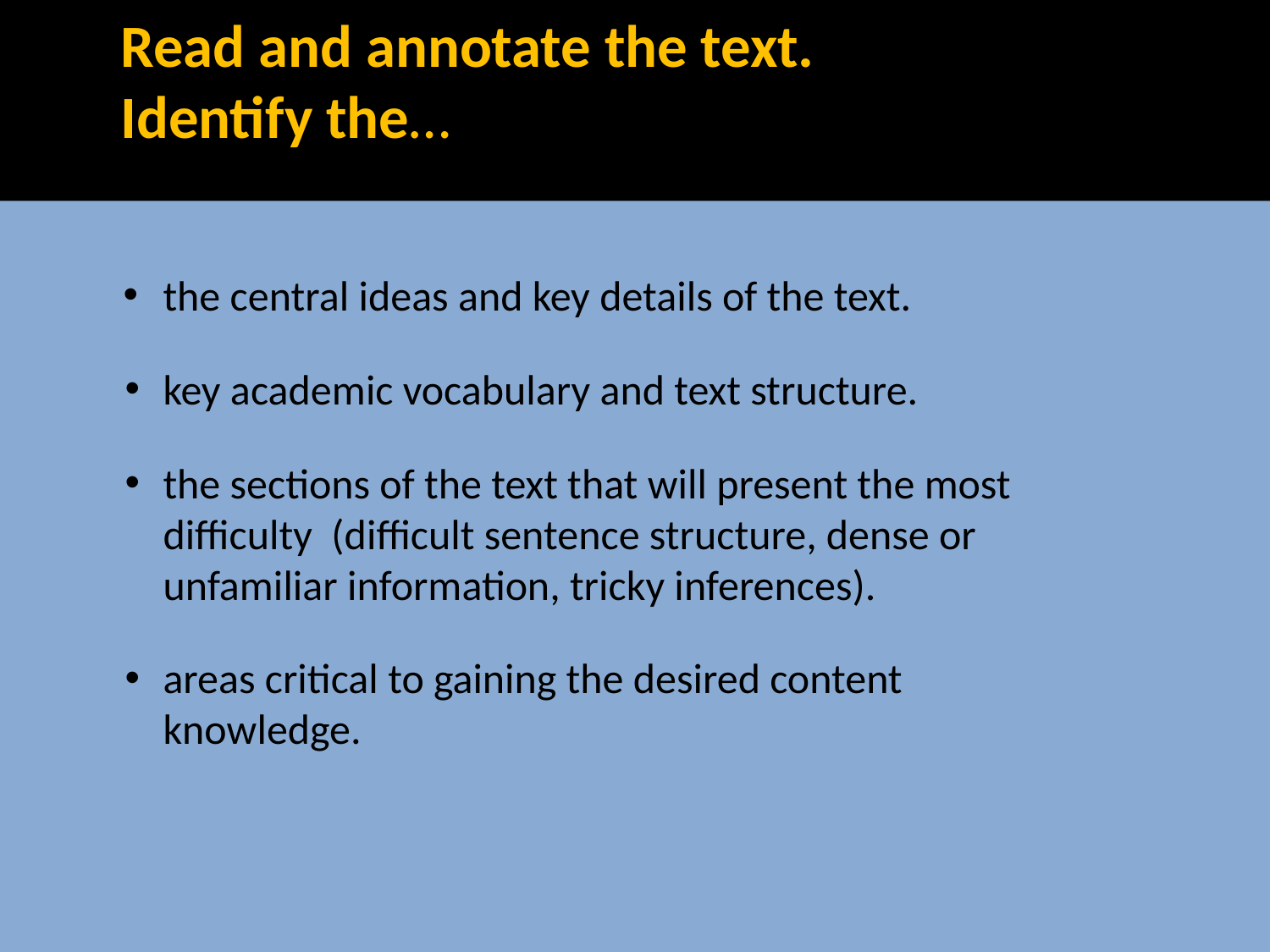

# Read and annotate the text. Identify the…

the central ideas and key details of the text.

key academic vocabulary and text structure.

the sections of the text that will present the most difficulty  (difficult sentence structure, dense or unfamiliar information, tricky inferences).

areas critical to gaining the desired content knowledge.